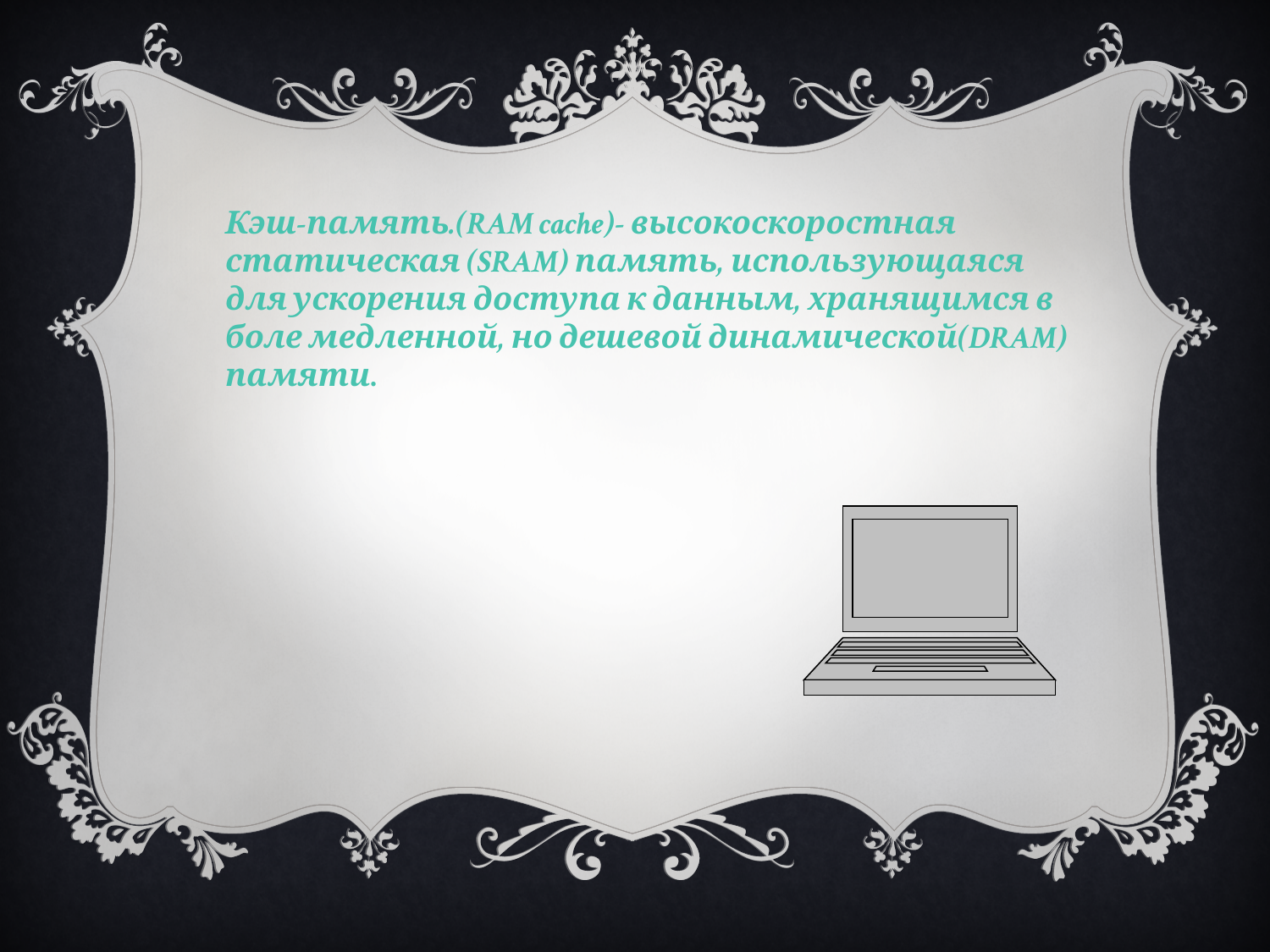

Кэш-память.(RAM cache)- высокоскоростная статическая (SRAM) память, использующаяся для ускорения доступа к данным, хранящимся в боле медленной, но дешевой динамической(DRAM) памяти.